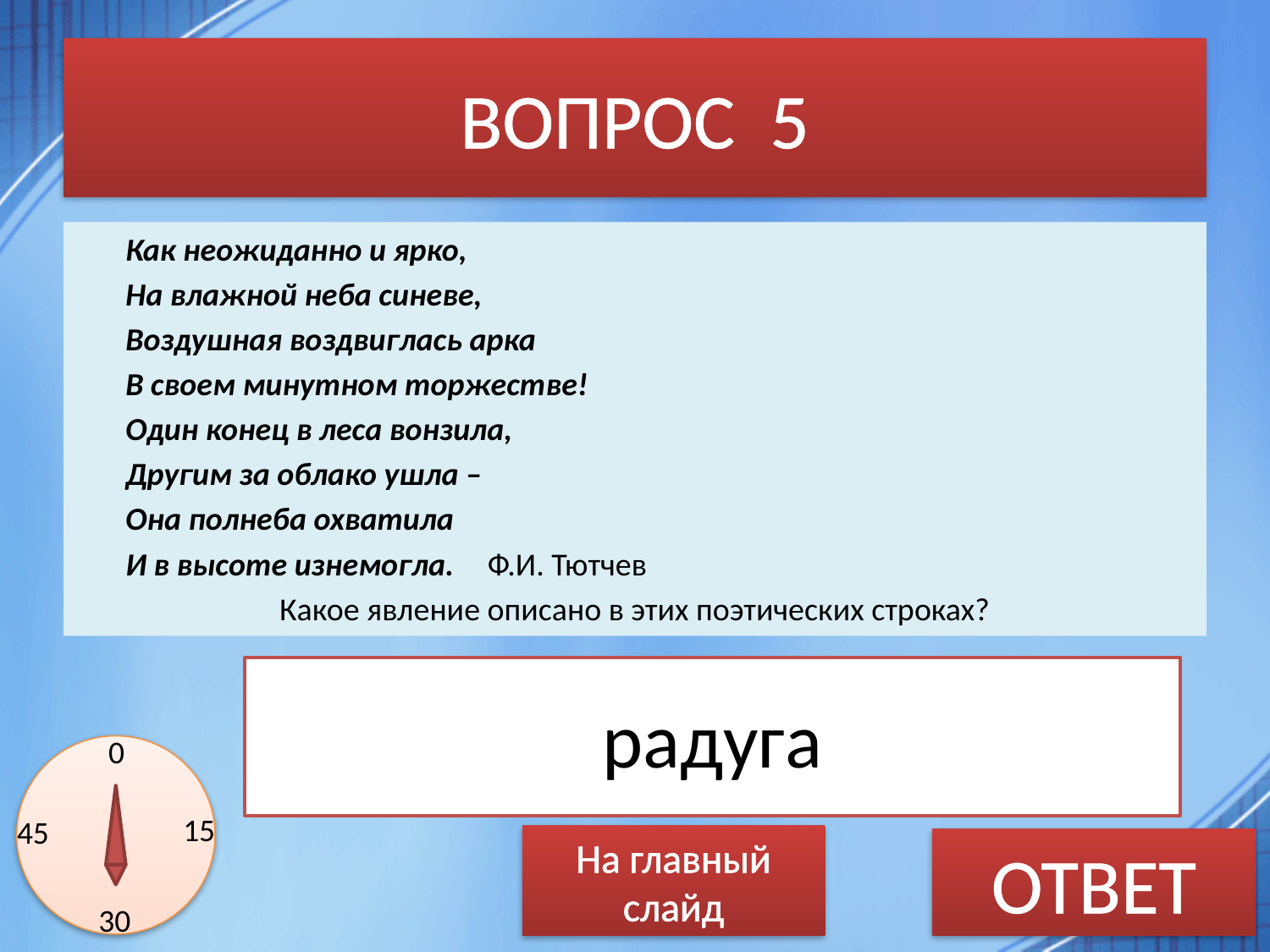

# ВОПРОС  5
			Как неожиданно и ярко,
			На влажной неба синеве,
			Воздушная воздвиглась арка
			В своем минутном торжестве!
			Один конец в леса вонзила,
			Другим за облако ушла –
			Она полнеба охватила
			И в высоте изнемогла.									Ф.И. Тютчев
Какое явление описано в этих поэтических строках?

радуга
0

15
45
На главный слайд
ОТВЕТ
30